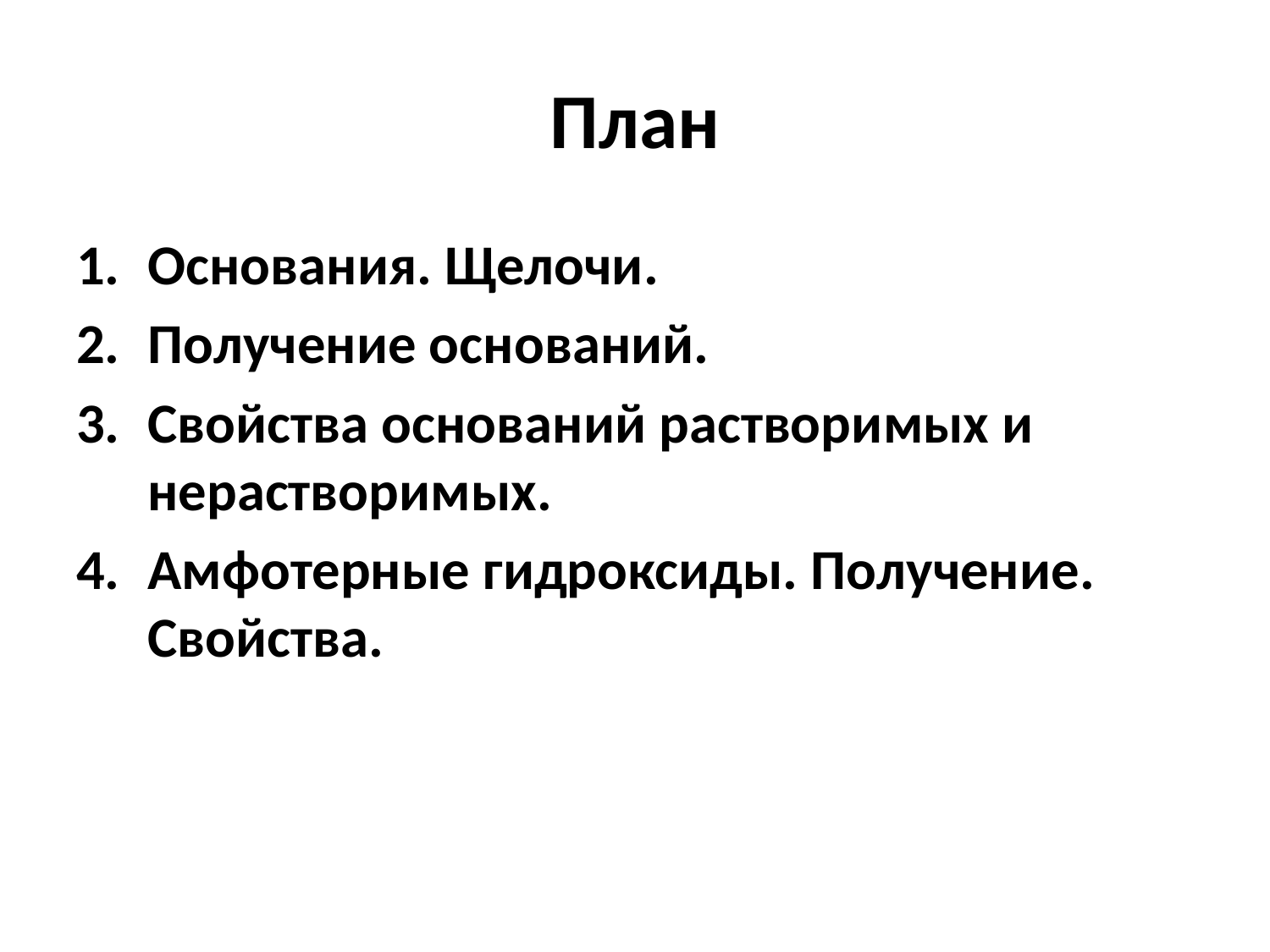

# План
Основания. Щелочи.
Получение оснований.
Свойства оснований растворимых и нерастворимых.
Амфотерные гидроксиды. Получение. Свойства.